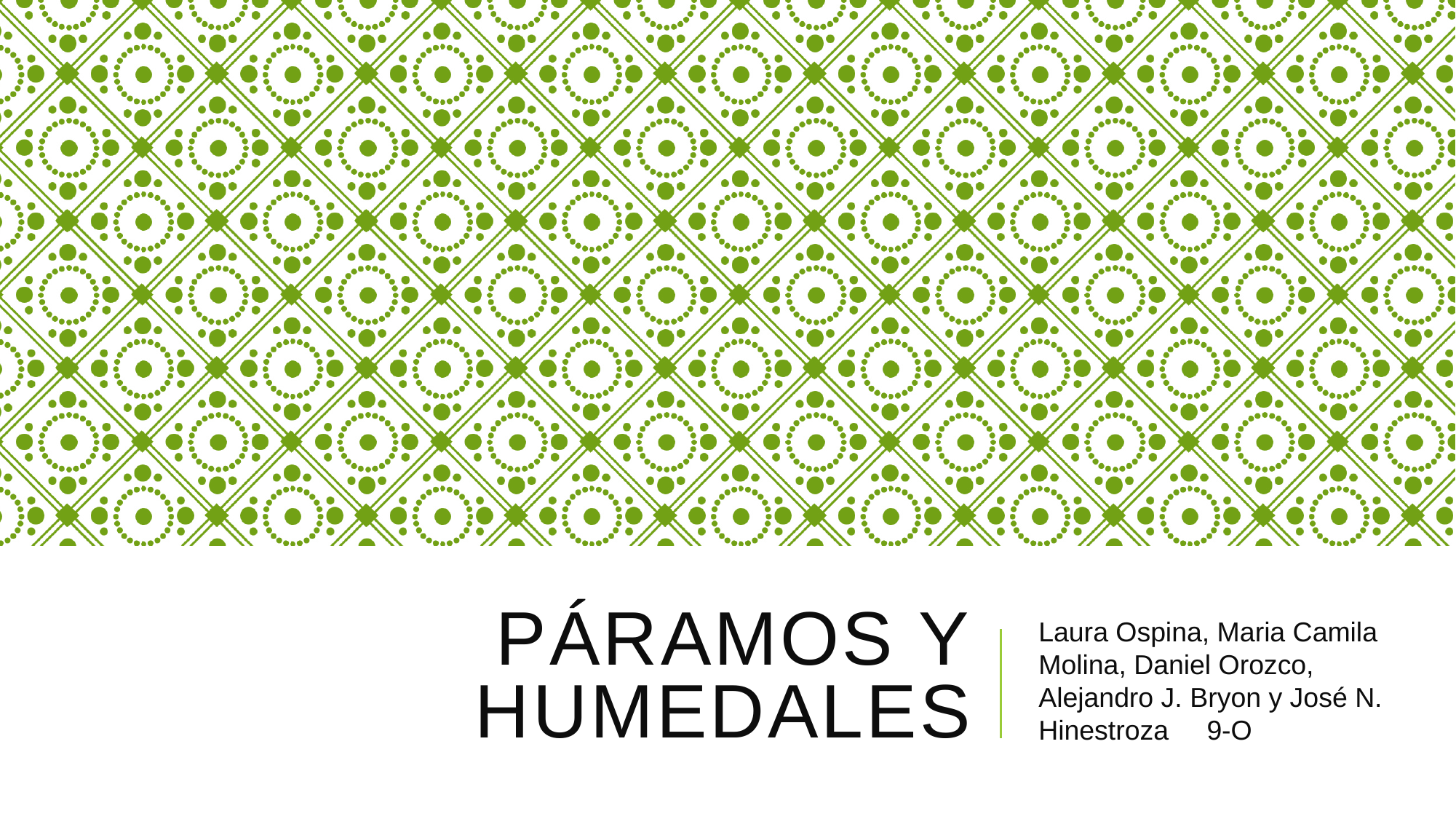

# Páramos y humedales
Laura Ospina, Maria Camila Molina, Daniel Orozco, Alejandro J. Bryon y José N. Hinestroza     9-O